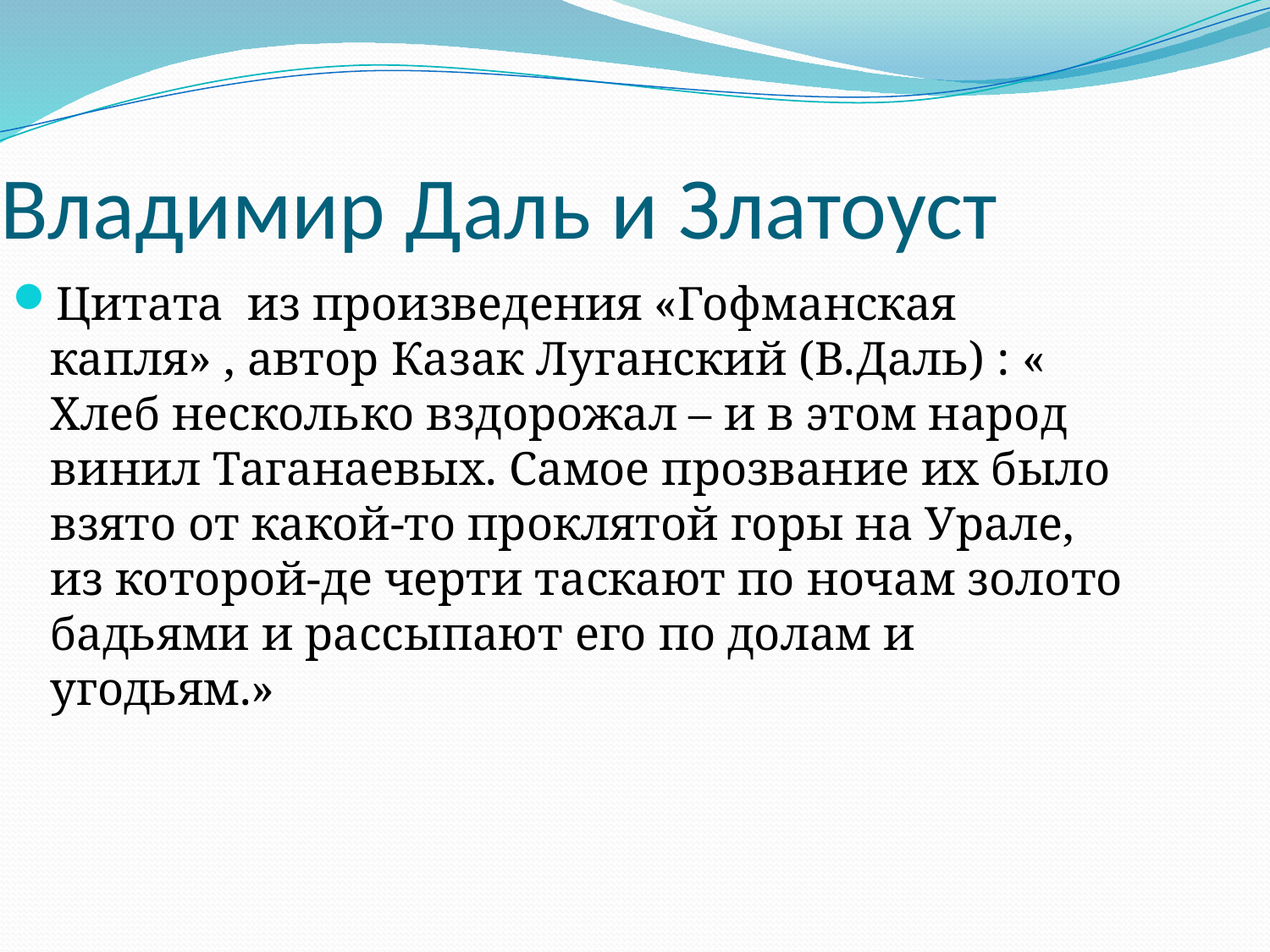

Владимир Даль и Златоуст
Цитата  из произведения «Гофманская капля» , автор Казак Луганский (В.Даль) : « Хлеб несколько вздорожал – и в этом народ винил Таганаевых. Самое прозвание их было взято от какой-то проклятой горы на Урале, из которой-де черти таскают по ночам золото бадьями и рассыпают его по долам и угодьям.»